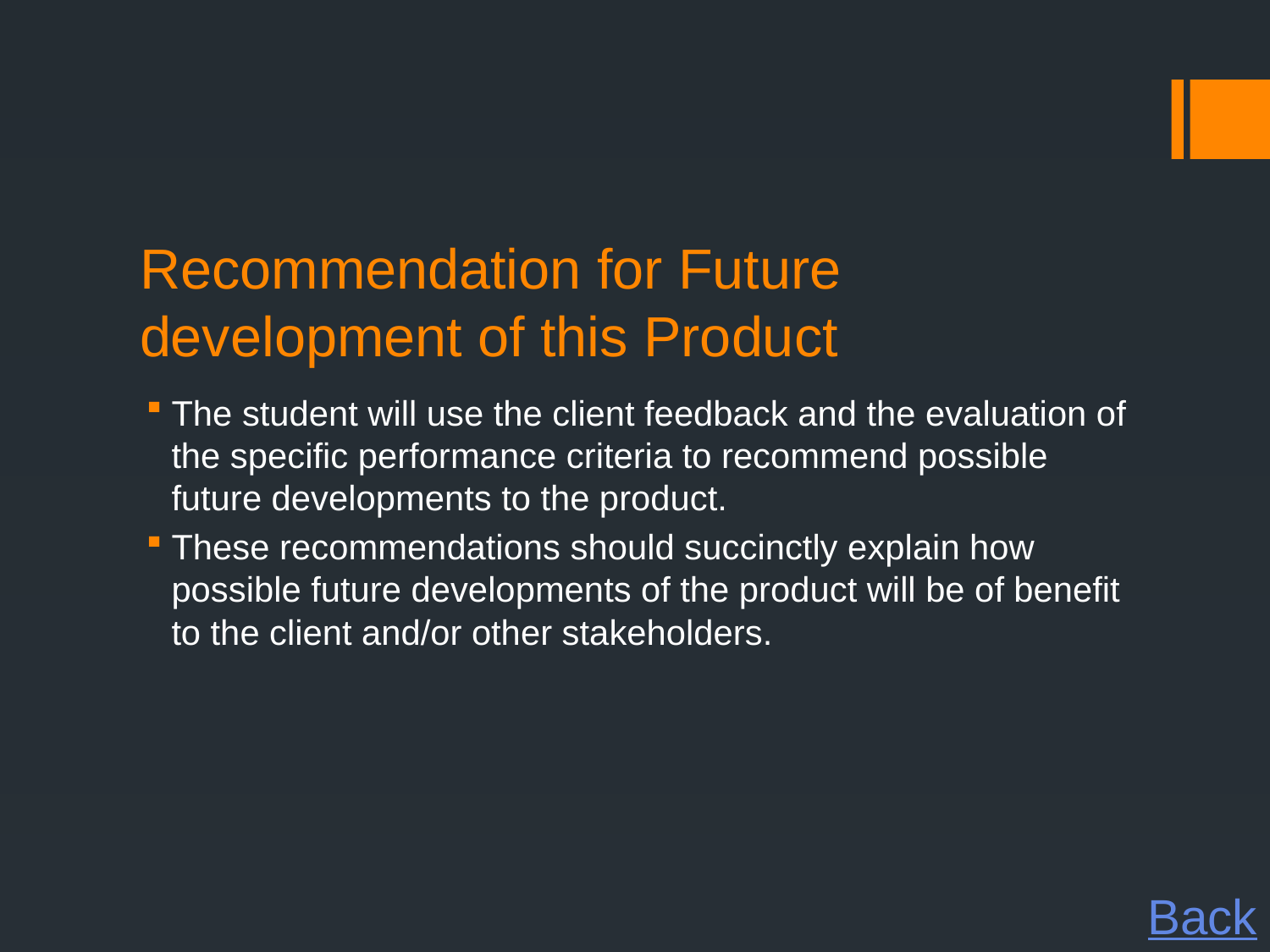

# Recommendation for Future development of this Product
The student will use the client feedback and the evaluation of the specific performance criteria to recommend possible future developments to the product.
These recommendations should succinctly explain how possible future developments of the product will be of benefit to the client and/or other stakeholders.
Back